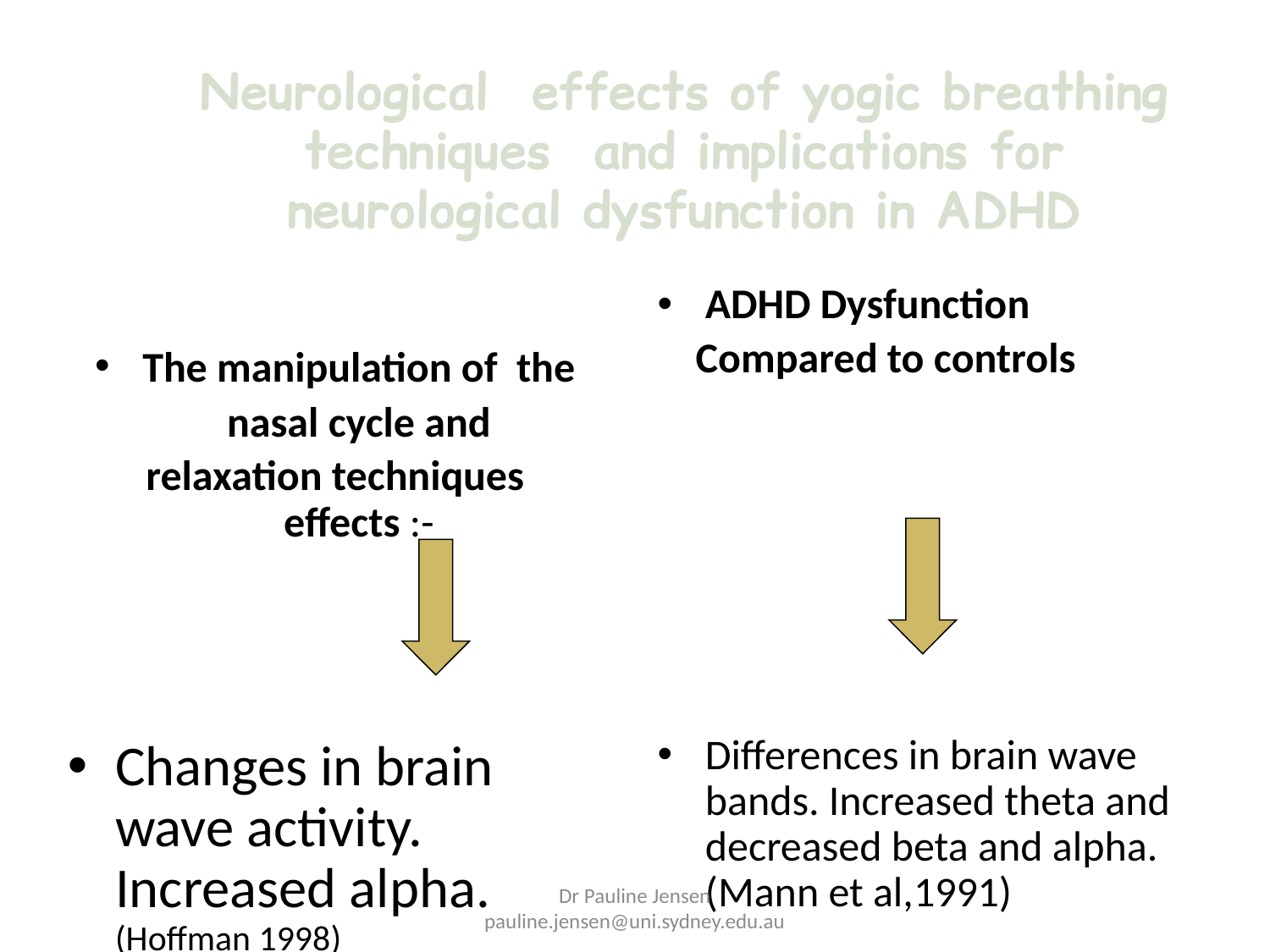

# Neurological  effects of yogic breathing techniques  and implications for neurological dysfunction in ADHD
ADHD Dysfunction
    Compared to controls

Differences in brain wave bands. Increased theta and decreased beta and alpha.  (Mann et al,1991)
The manipulation of  the nasal cycle and
relaxation techniques effects :-

Changes in brain wave activity. Increased alpha.(Hoffman 1998)

Dr Pauline Jensen pauline.jensen@uni.sydney.edu.au